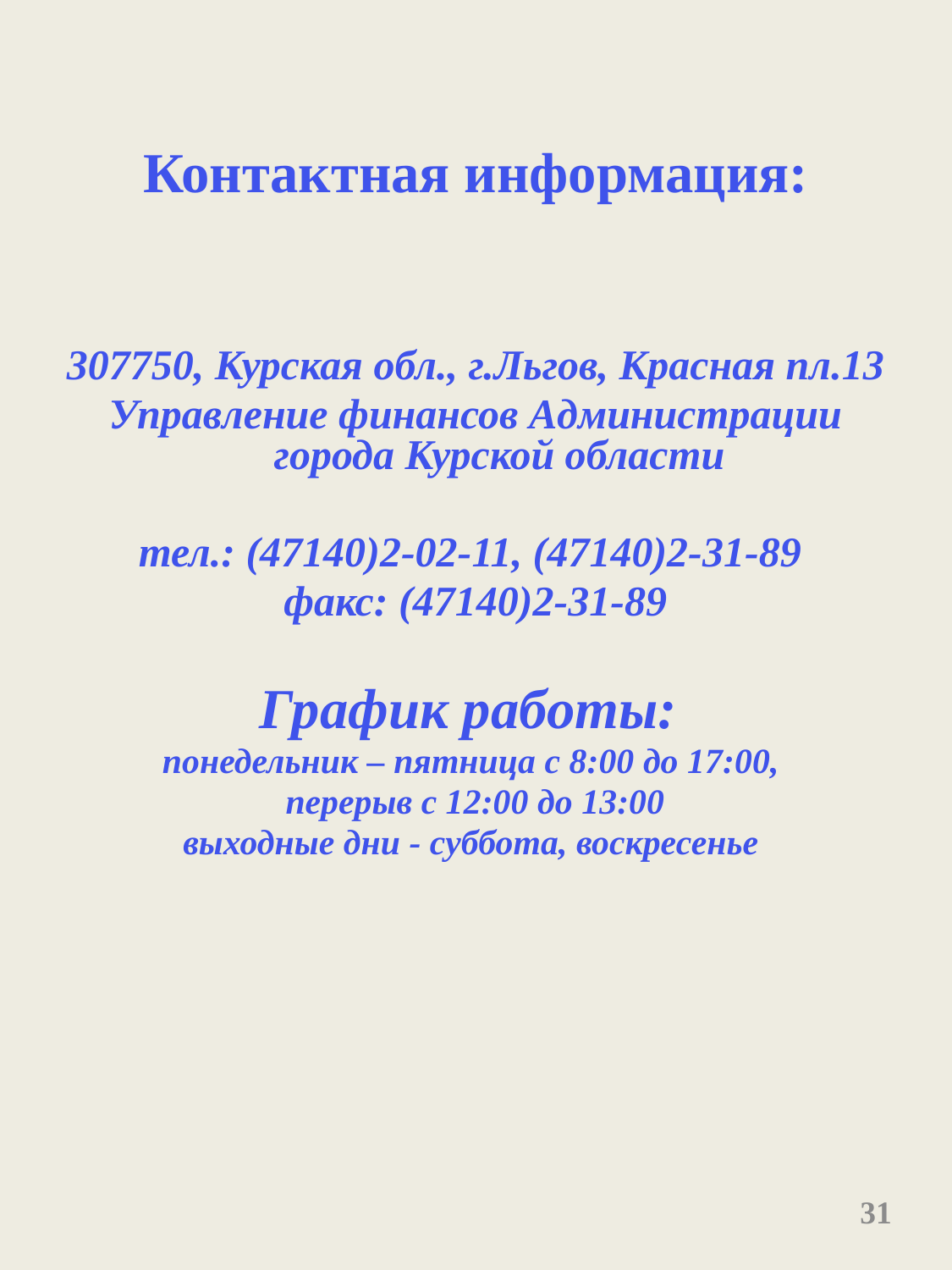

# Контактная информация:

307750, Курская обл., г.Льгов, Красная пл.13
Управление финансов Администрации города Курской области

тел.: (47140)2-02-11, (47140)2-31-89
факс: (47140)2-31-89

График работы:
понедельник – пятница с 8:00 до 17:00,
перерыв с 12:00 до 13:00
выходные дни - суббота, воскресенье

31